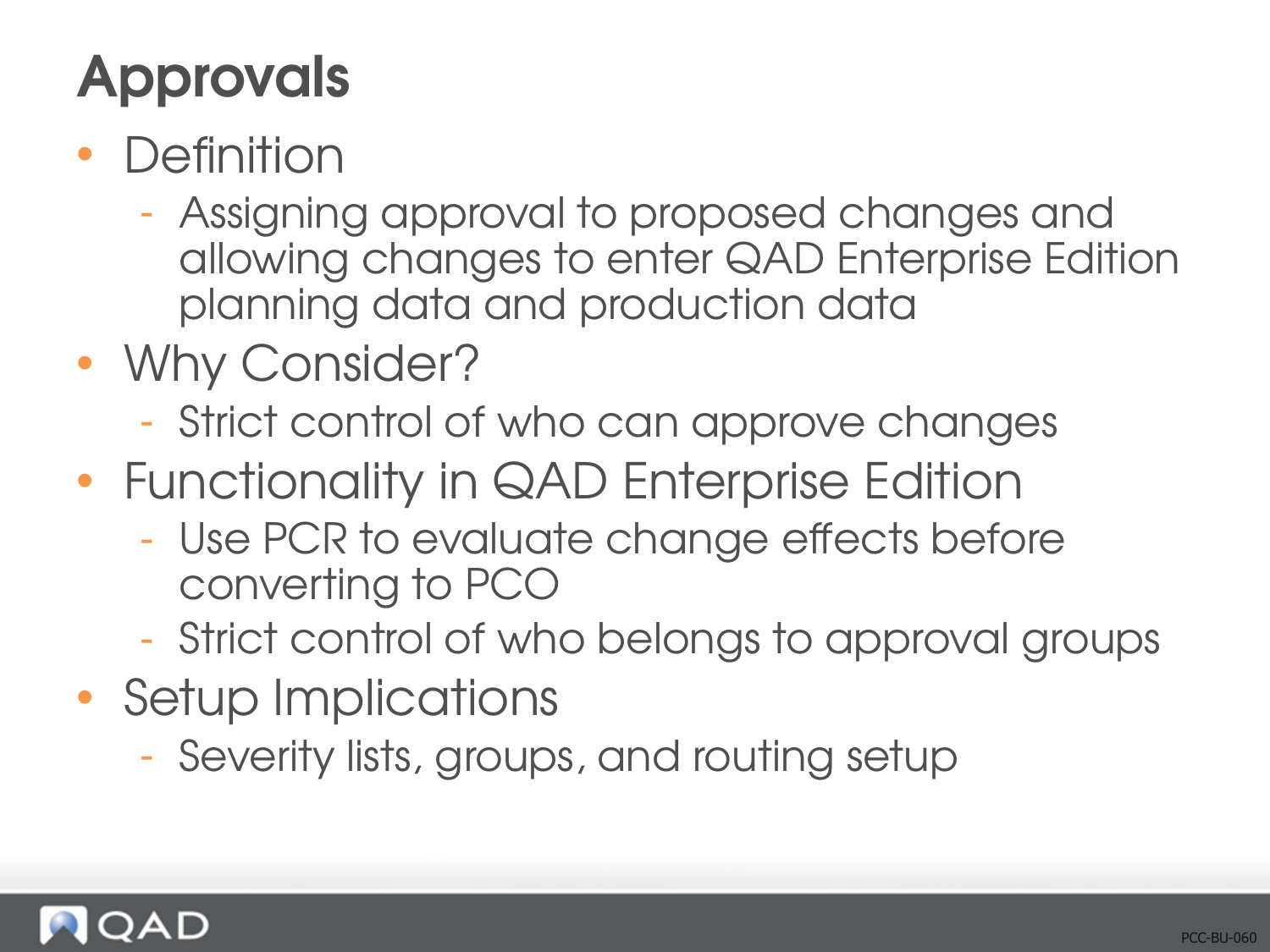

# Approvals
Definition
Assigning approval to proposed changes and allowing changes to enter QAD Enterprise Edition planning data and production data
Why Consider?
Strict control of who can approve changes
Functionality in QAD Enterprise Edition
Use PCR to evaluate change effects before converting to PCO
Strict control of who belongs to approval groups
Setup Implications
Severity lists, groups, and routing setup

PCC-BU-060